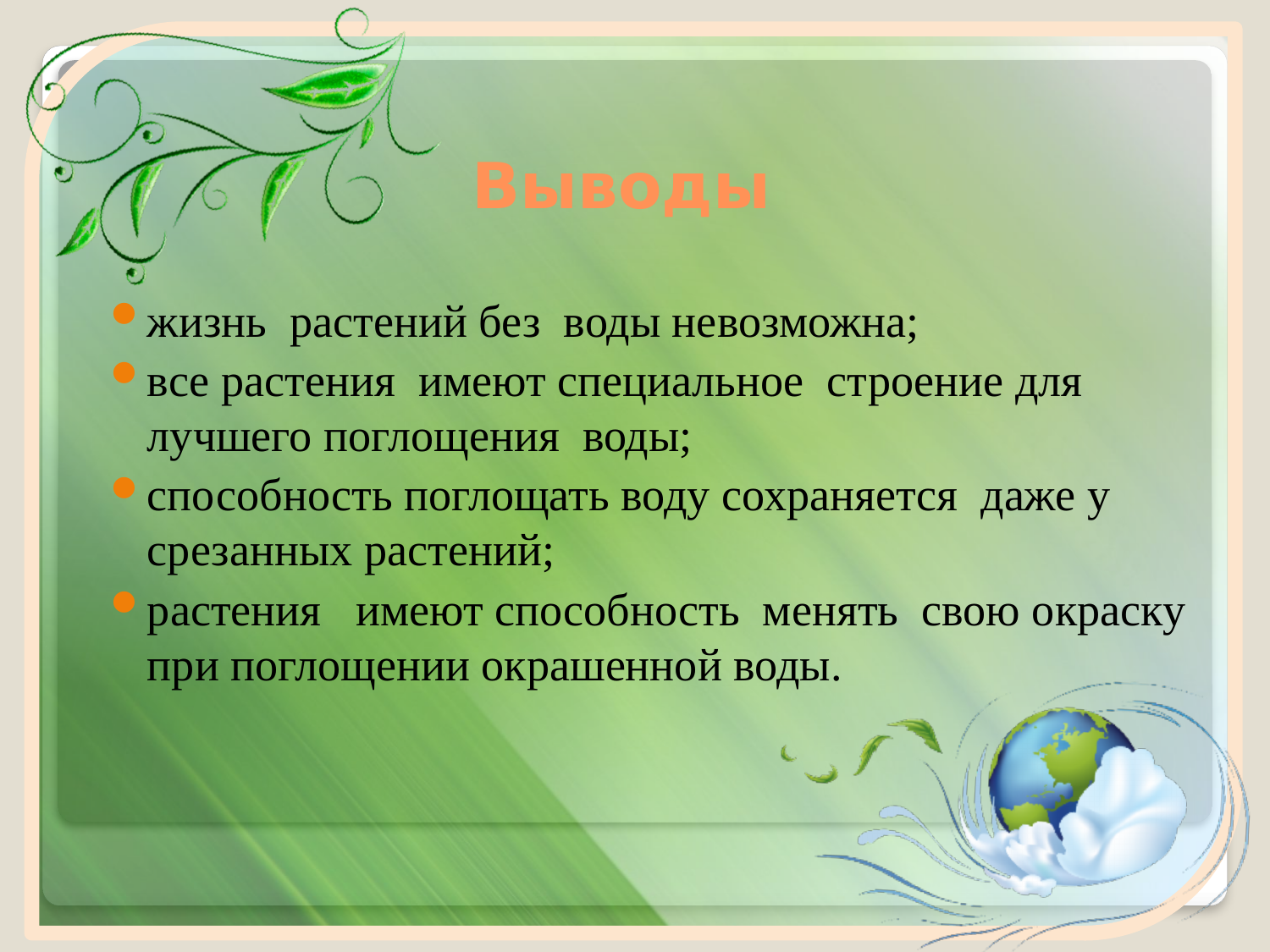

# Выводы
жизнь  растений без  воды невозможна;
все растения  имеют специальное  строение для  лучшего поглощения  воды;
способность поглощать воду сохраняется  даже у срезанных растений;
растения   имеют способность  менять  свою окраску при поглощении окрашенной воды.